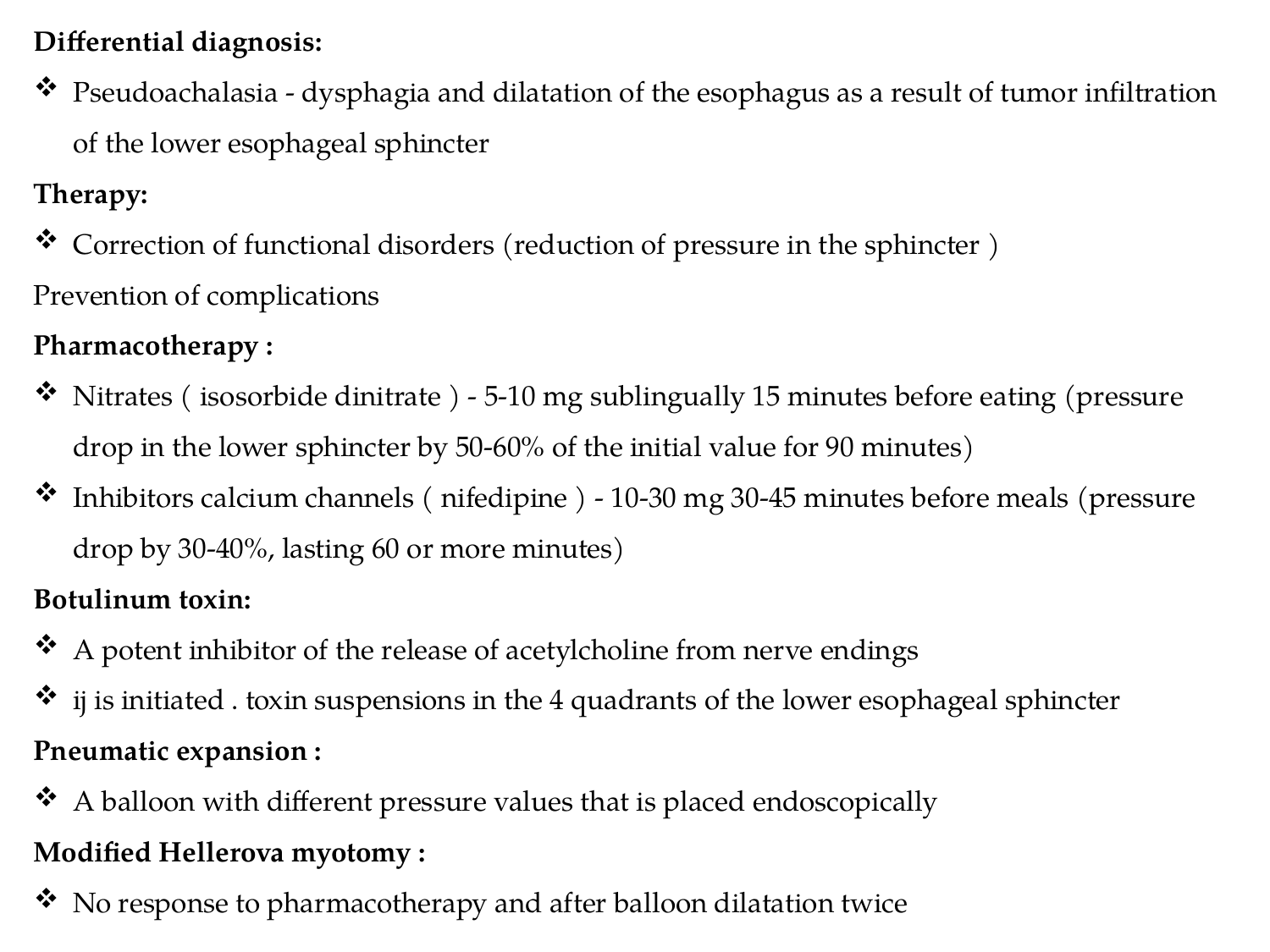

Differential diagnosis:
Pseudoachalasia - dysphagia and dilatation of the esophagus as a result of tumor infiltration of the lower esophageal sphincter
Therapy:
Correction of functional disorders (reduction of pressure in the sphincter )
Prevention of complications
Pharmacotherapy :
Nitrates ( isosorbide dinitrate ) - 5-10 mg sublingually 15 minutes before eating (pressure drop in the lower sphincter by 50-60% of the initial value for 90 minutes)
Inhibitors calcium channels ( nifedipine ) - 10-30 mg 30-45 minutes before meals (pressure drop by 30-40%, lasting 60 or more minutes)
Botulinum toxin:
A potent inhibitor of the release of acetylcholine from nerve endings
ij is initiated . toxin suspensions in the 4 quadrants of the lower esophageal sphincter
Pneumatic expansion :
A balloon with different pressure values that is placed endoscopically
Modified Hellerova myotomy :
No response to pharmacotherapy and after balloon dilatation twice